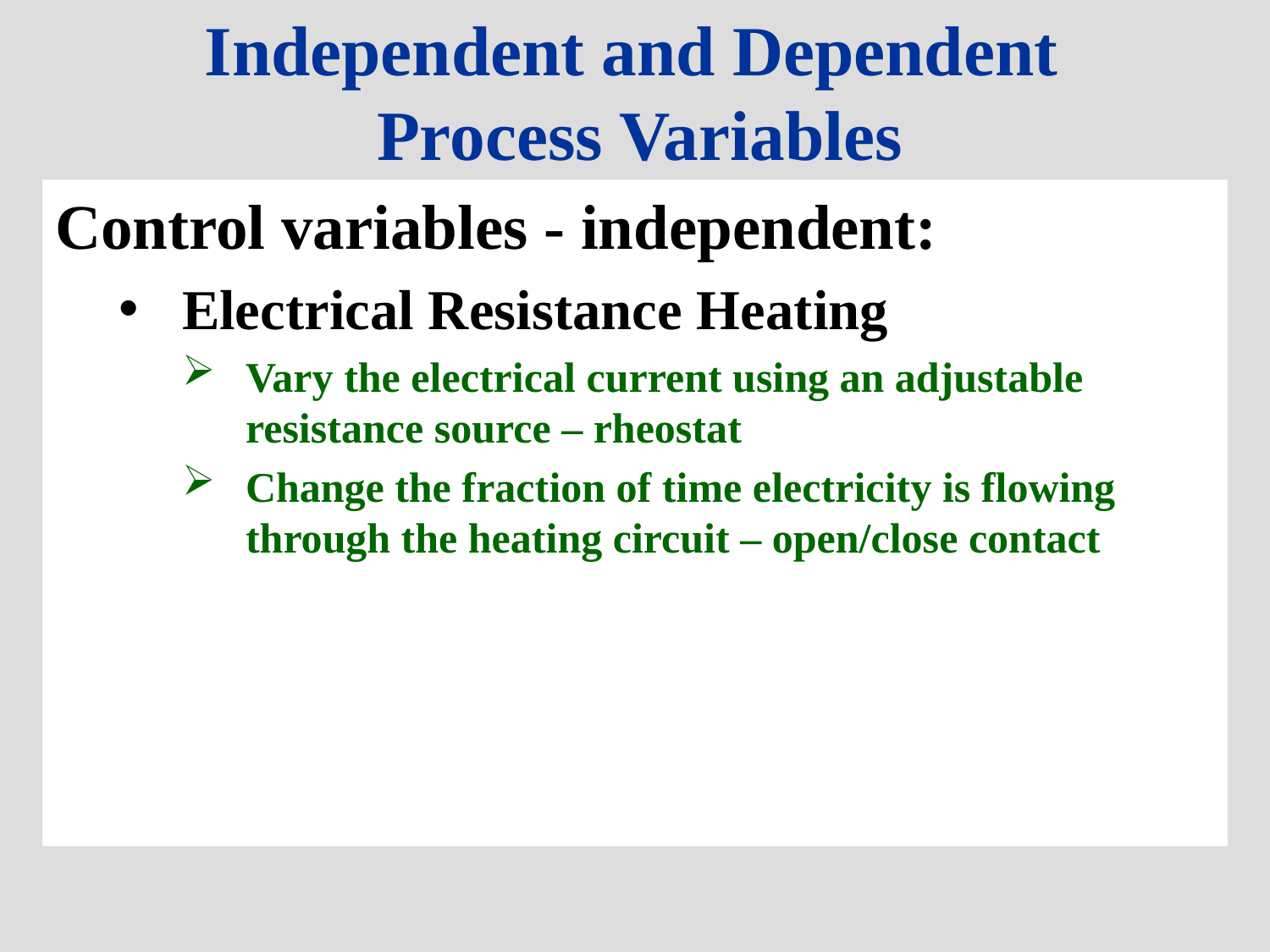

# Independent and Dependent Process Variables
Control variables - independent:
Electrical Resistance Heating
Vary the electrical current using an adjustable resistance source – rheostat
Change the fraction of time electricity is flowing through the heating circuit – open/close contact